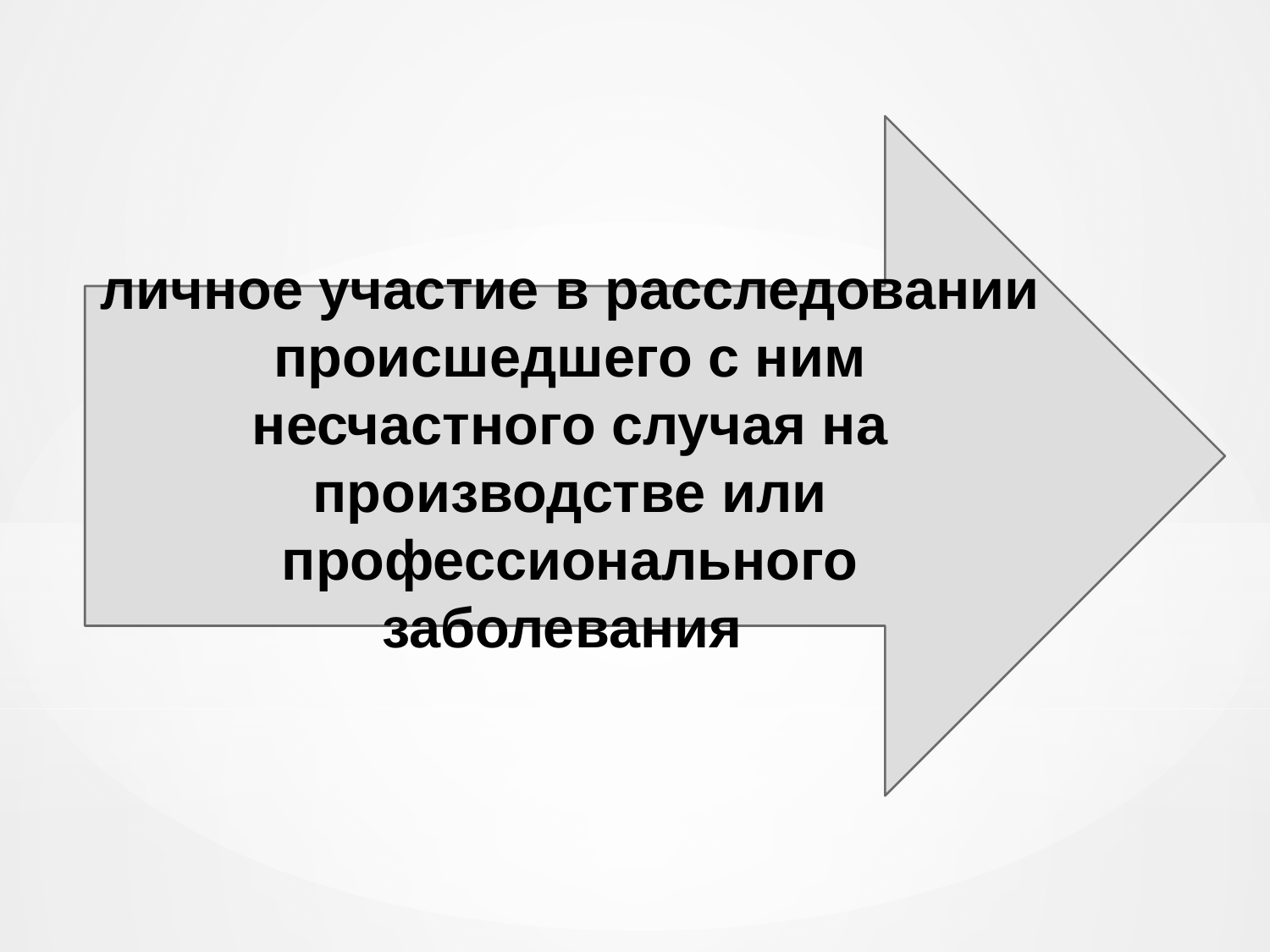

личное участие в расследовании происшедшего с ним несчастного случая на производстве или профессионального заболевания